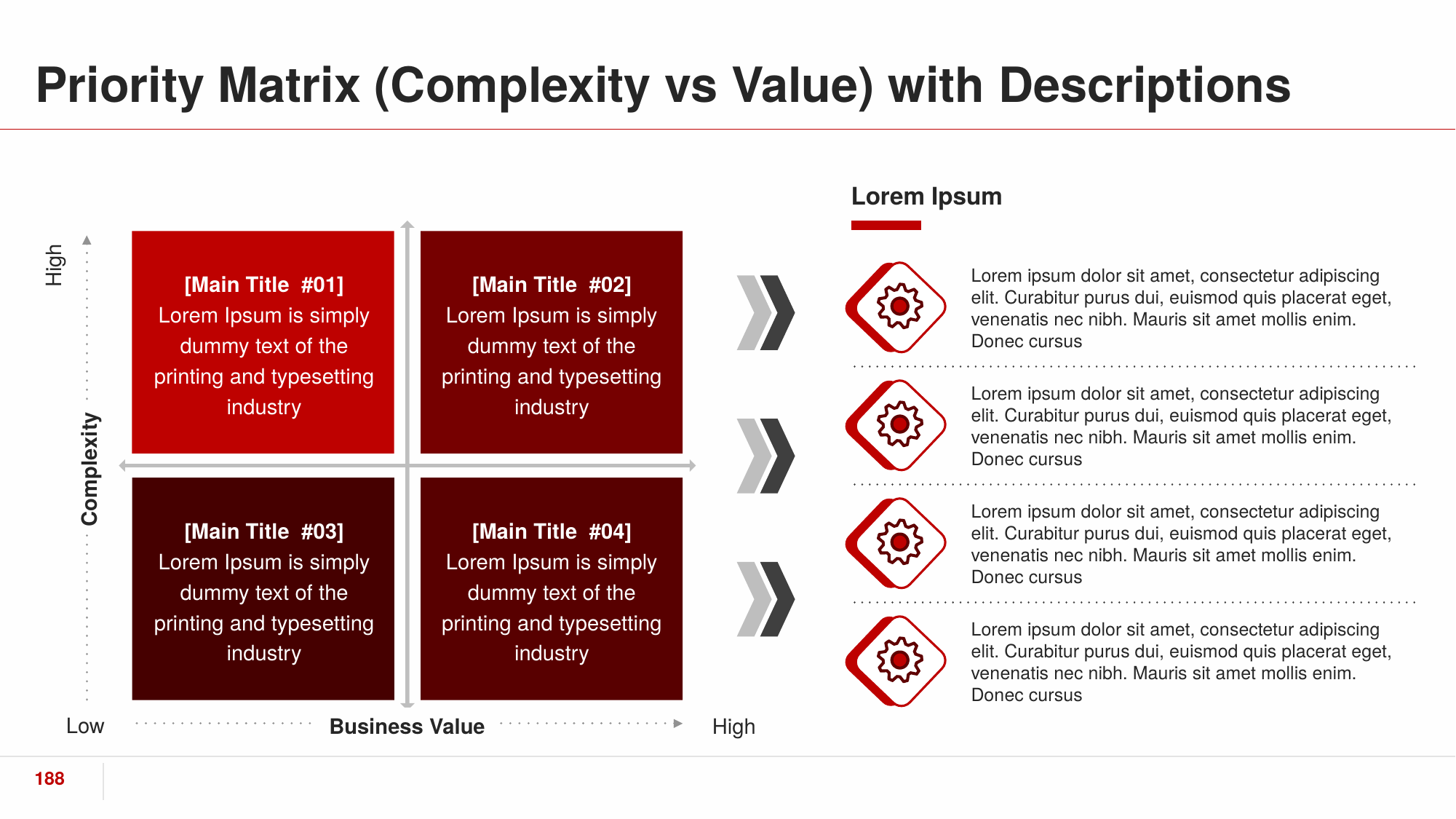

# Priority Matrix (Complexity vs Value) with Descriptions
Lorem Ipsum

High
[Main Title  #01]
Lorem Ipsum is simply dummy text of the printing and typesetting industry
[Main Title  #02]
Lorem Ipsum is simply dummy text of the printing and typesetting industry
Complexity

[Main Title  #03]
Lorem Ipsum is simply dummy text of the printing and typesetting industry
[Main Title  #04]
Lorem Ipsum is simply dummy text of the printing and typesetting industry
Low
High
Business Value
Lorem ipsum dolor sit amet, consectetur adipiscing elit. Curabitur purus dui, euismod quis placerat eget, venenatis nec nibh. Mauris sit amet mollis enim. Donec cursus

Lorem ipsum dolor sit amet, consectetur adipiscing elit. Curabitur purus dui, euismod quis placerat eget, venenatis nec nibh. Mauris sit amet mollis enim. Donec cursus

Lorem ipsum dolor sit amet, consectetur adipiscing elit. Curabitur purus dui, euismod quis placerat eget, venenatis nec nibh. Mauris sit amet mollis enim. Donec cursus

Lorem ipsum dolor sit amet, consectetur adipiscing elit. Curabitur purus dui, euismod quis placerat eget, venenatis nec nibh. Mauris sit amet mollis enim. Donec cursus

188